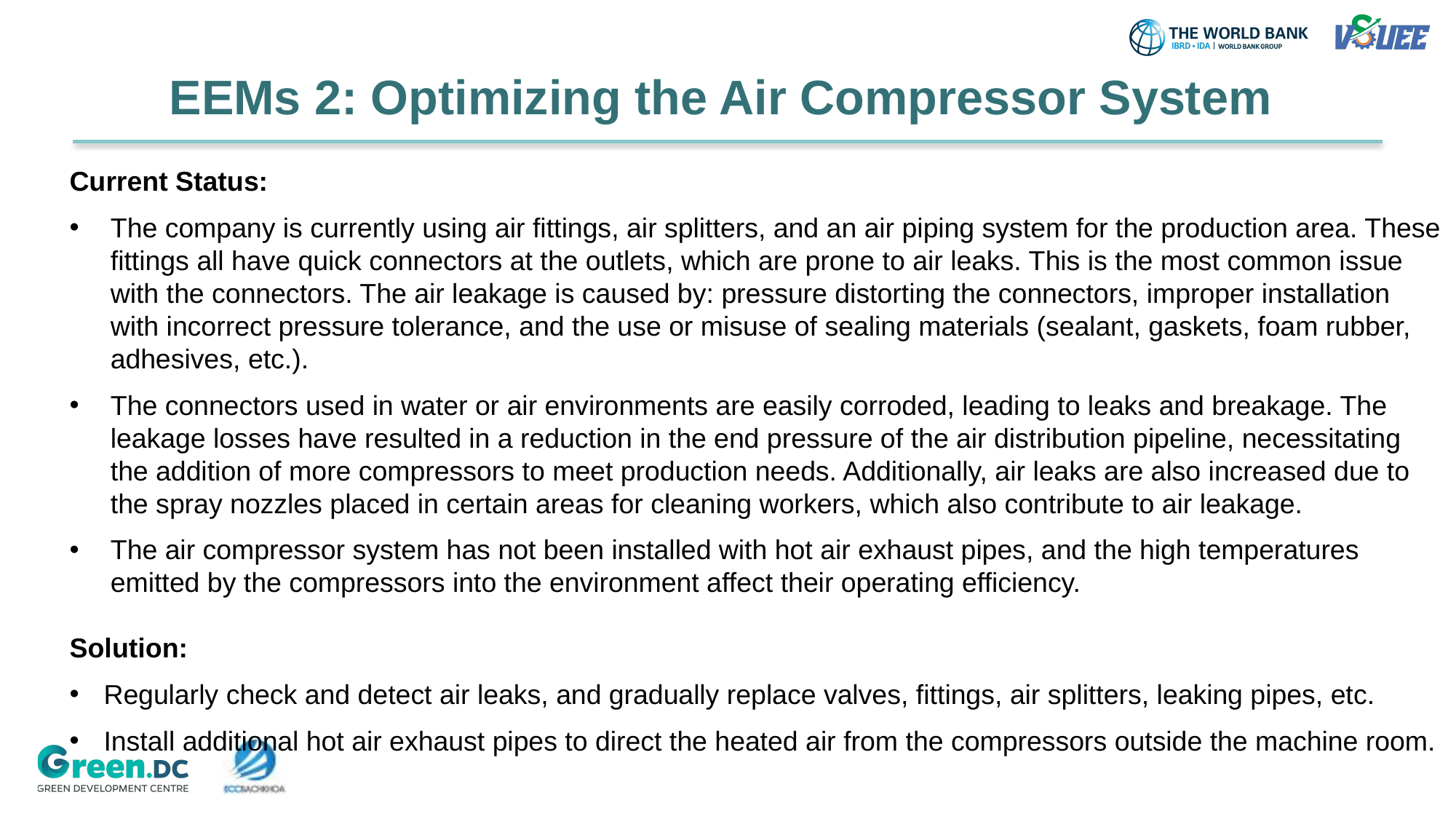

# EEMs 2: Optimizing the Air Compressor System
Current Status:
The company is currently using air fittings, air splitters, and an air piping system for the production area. These fittings all have quick connectors at the outlets, which are prone to air leaks. This is the most common issue with the connectors. The air leakage is caused by: pressure distorting the connectors, improper installation with incorrect pressure tolerance, and the use or misuse of sealing materials (sealant, gaskets, foam rubber, adhesives, etc.).
The connectors used in water or air environments are easily corroded, leading to leaks and breakage. The leakage losses have resulted in a reduction in the end pressure of the air distribution pipeline, necessitating the addition of more compressors to meet production needs. Additionally, air leaks are also increased due to the spray nozzles placed in certain areas for cleaning workers, which also contribute to air leakage.
The air compressor system has not been installed with hot air exhaust pipes, and the high temperatures emitted by the compressors into the environment affect their operating efficiency.

Solution:
Regularly check and detect air leaks, and gradually replace valves, fittings, air splitters, leaking pipes, etc.
Install additional hot air exhaust pipes to direct the heated air from the compressors outside the machine room.